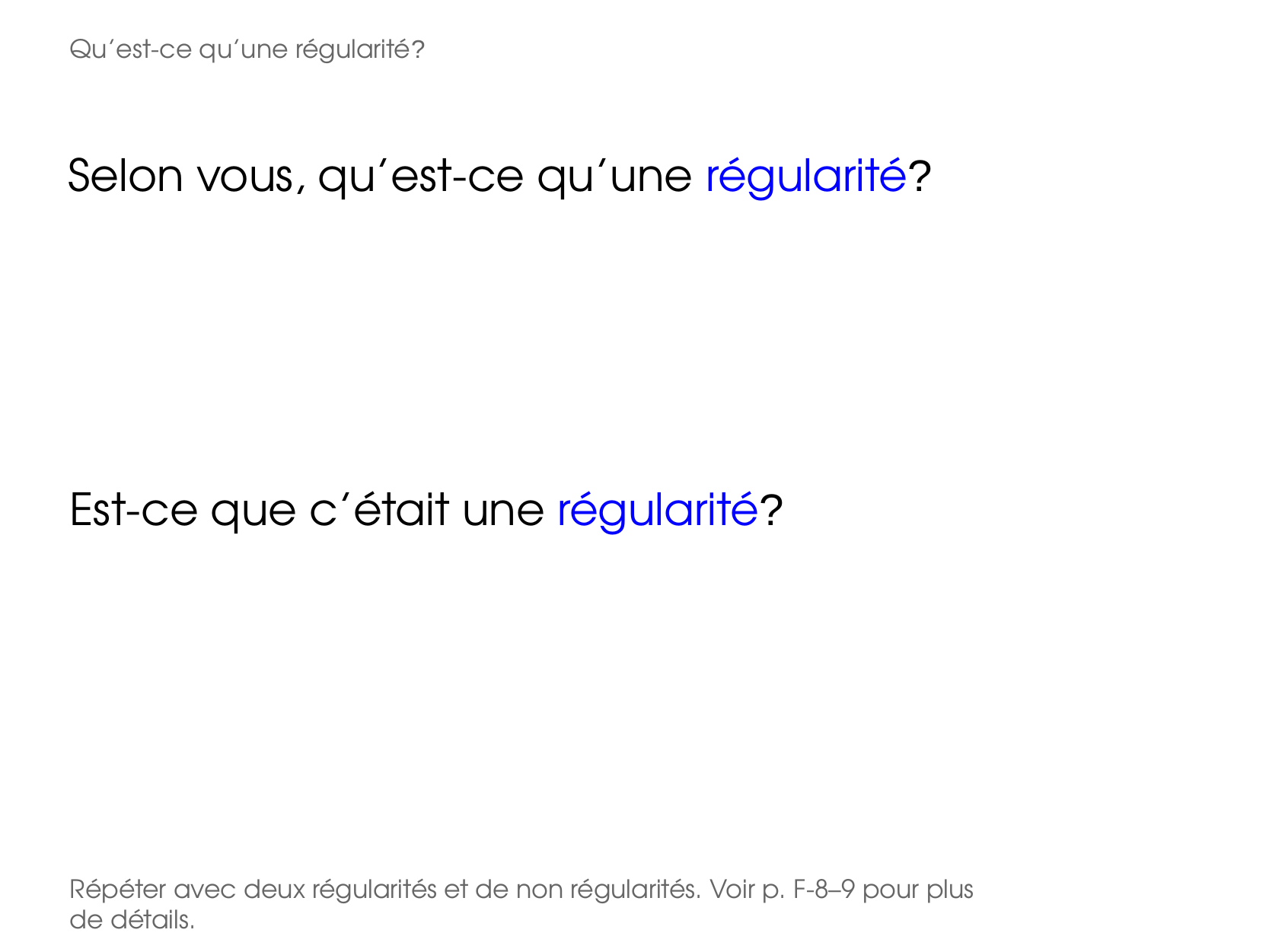

Qu’est-ce qu’une régularité?
Selon vous, qu’est-ce qu’une régularité?
Est-ce que c’était une régularité?
Répéter avec deux régularités et de non régularités. Voir p. F-8–9 pour plus de détails.